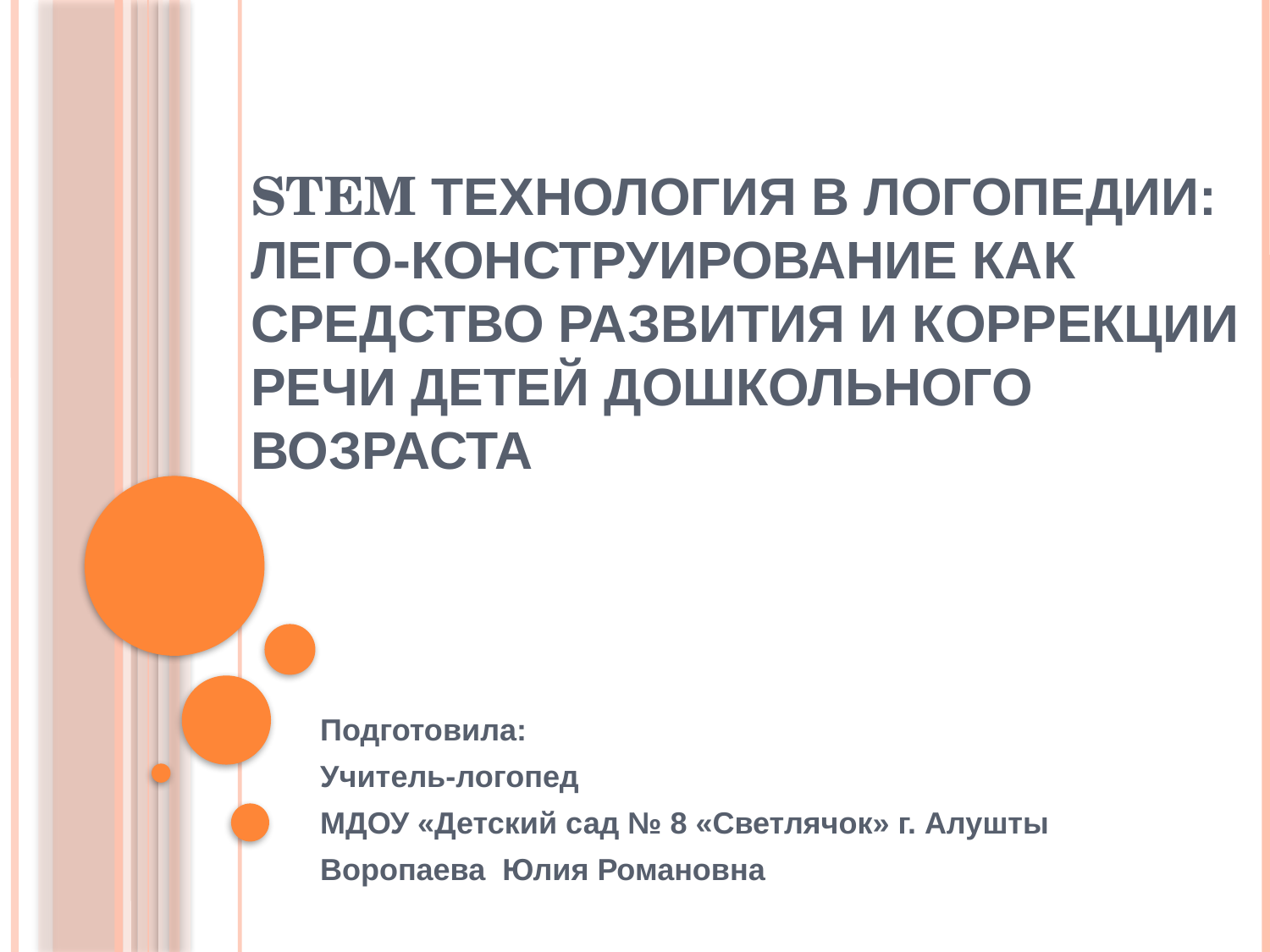

# STEM технология в логопедии: ЛЕГО-конструирование как средство развития и коррекции речи детей дошкольного возраста
Подготовила:
Учитель-логопед
МДОУ «Детский сад № 8 «Светлячок» г. Алушты
Воропаева  Юлия Романовна